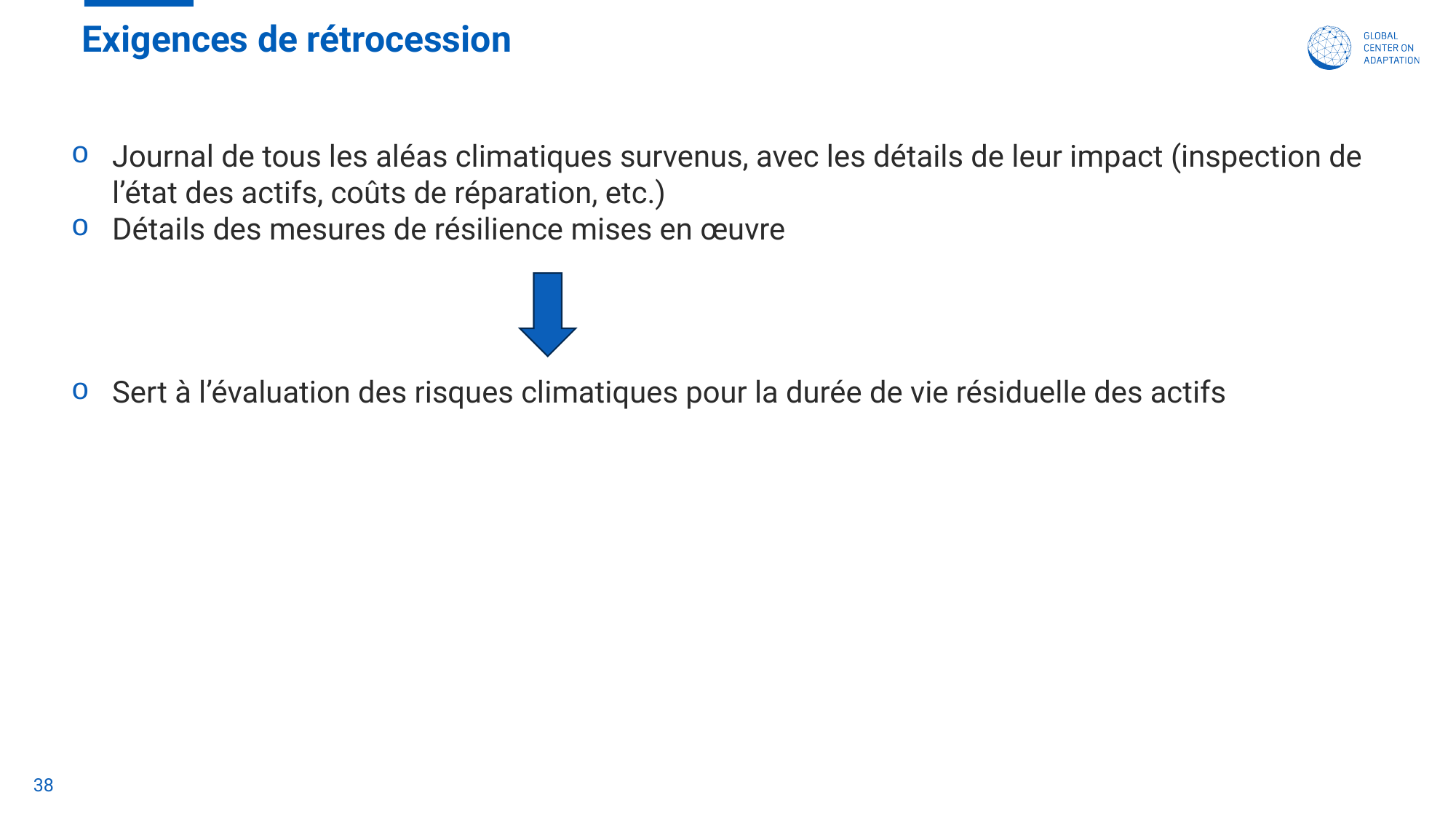

# Exigences de rétrocession
Journal de tous les aléas climatiques survenus, avec les détails de leur impact (inspection de l’état des actifs, coûts de réparation, etc.)
Détails des mesures de résilience mises en œuvre

Sert à l’évaluation des risques climatiques pour la durée de vie résiduelle des actifs